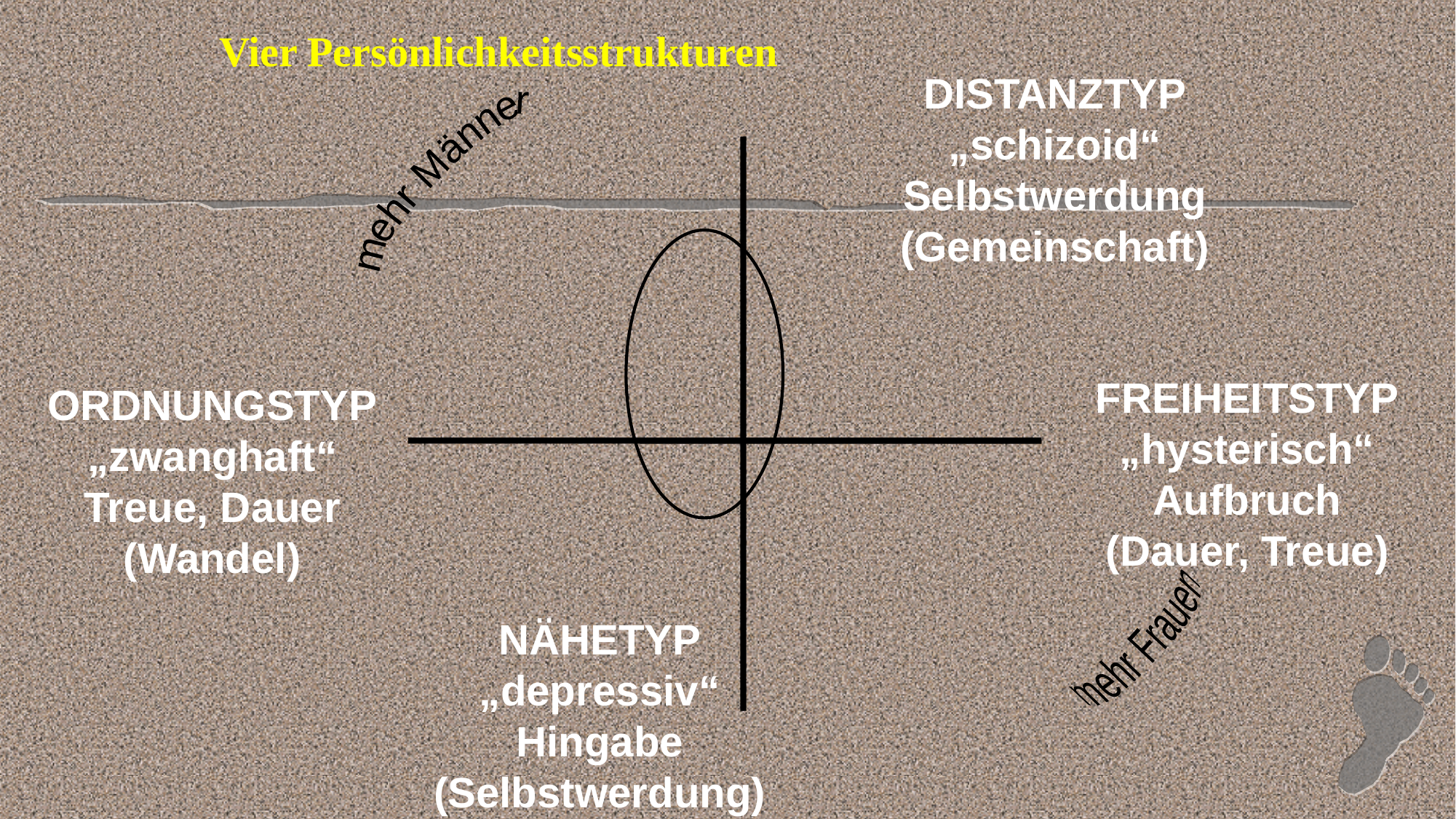

Vier Persönlichkeitsstrukturen
DISTANZTYP
„schizoid“
Selbstwerdung
(Gemeinschaft)

mehr Männer

FREIHEITSTYP
„hysterisch“ Aufbruch
(Dauer, Treue)
ORDNUNGSTYP
„zwanghaft“
Treue, Dauer
(Wandel)

mehr Frauen
NÄHETYP
„depressiv“
Hingabe
(Selbstwerdung)